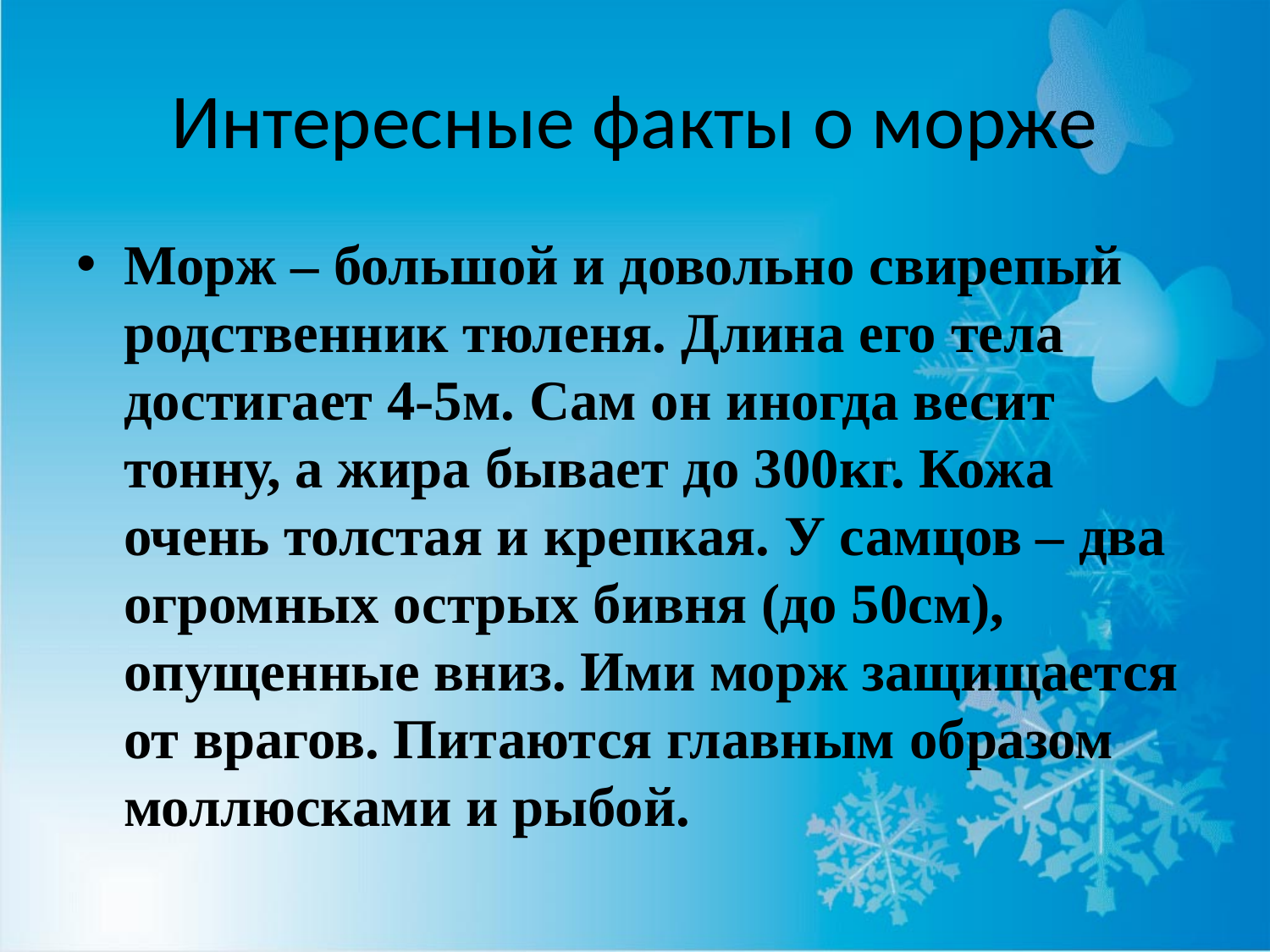

# Интересные факты о морже
Морж – большой и довольно свирепый родственник тюленя. Длина его тела достигает 4-5м. Сам он иногда весит тонну, а жира бывает до 300кг. Кожа очень толстая и крепкая. У самцов – два огромных острых бивня (до 50см), опущенные вниз. Ими морж защищается от врагов. Питаются главным образом моллюсками и рыбой.